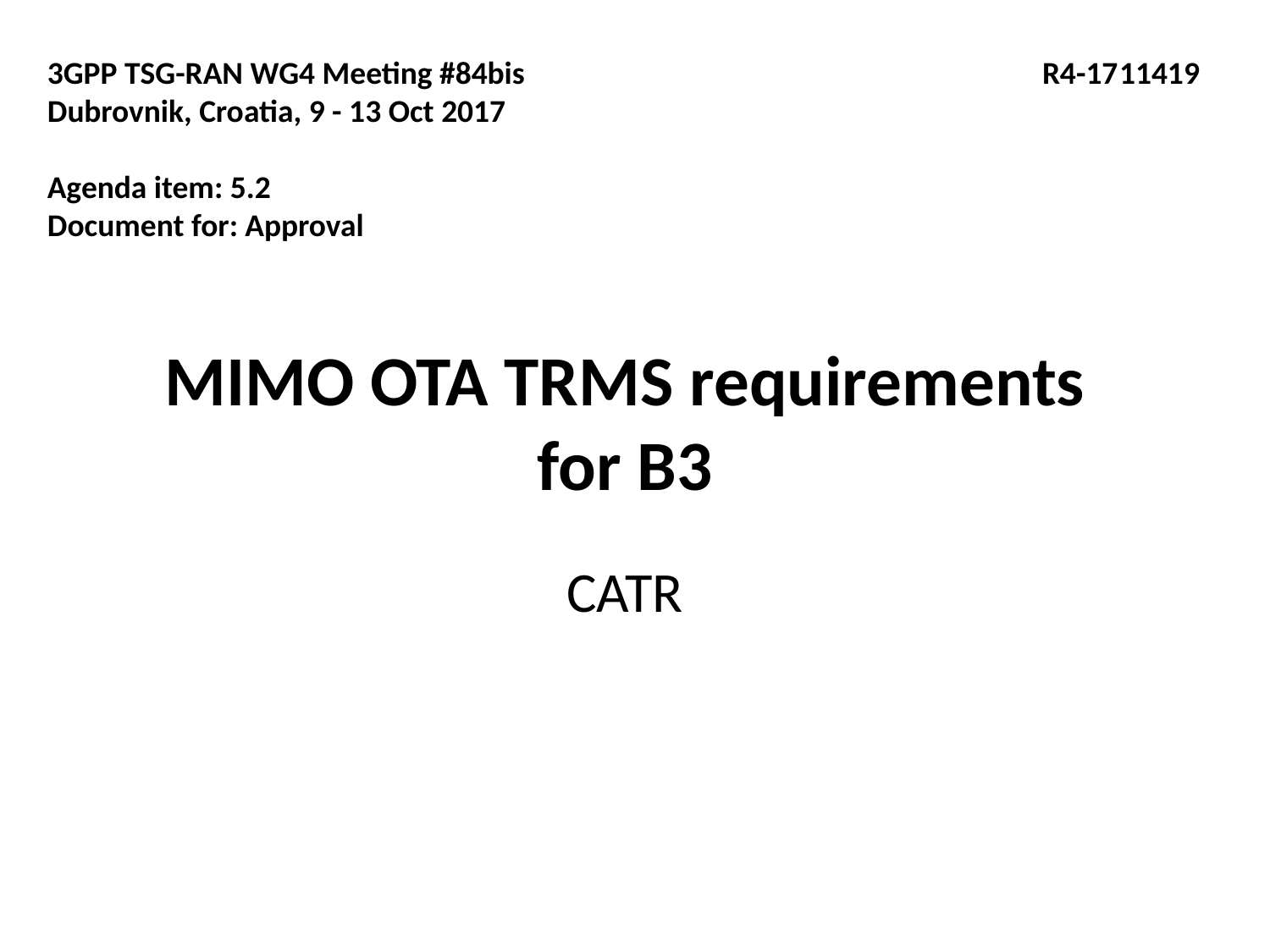

3GPP TSG-RAN WG4 Meeting #84bis                                                                        R4-1711419
Dubrovnik, Croatia, 9 - 13 Oct 2017

Agenda item: 5.2
Document for: Approval

# MIMO OTA TRMS requirements for B3
CATR